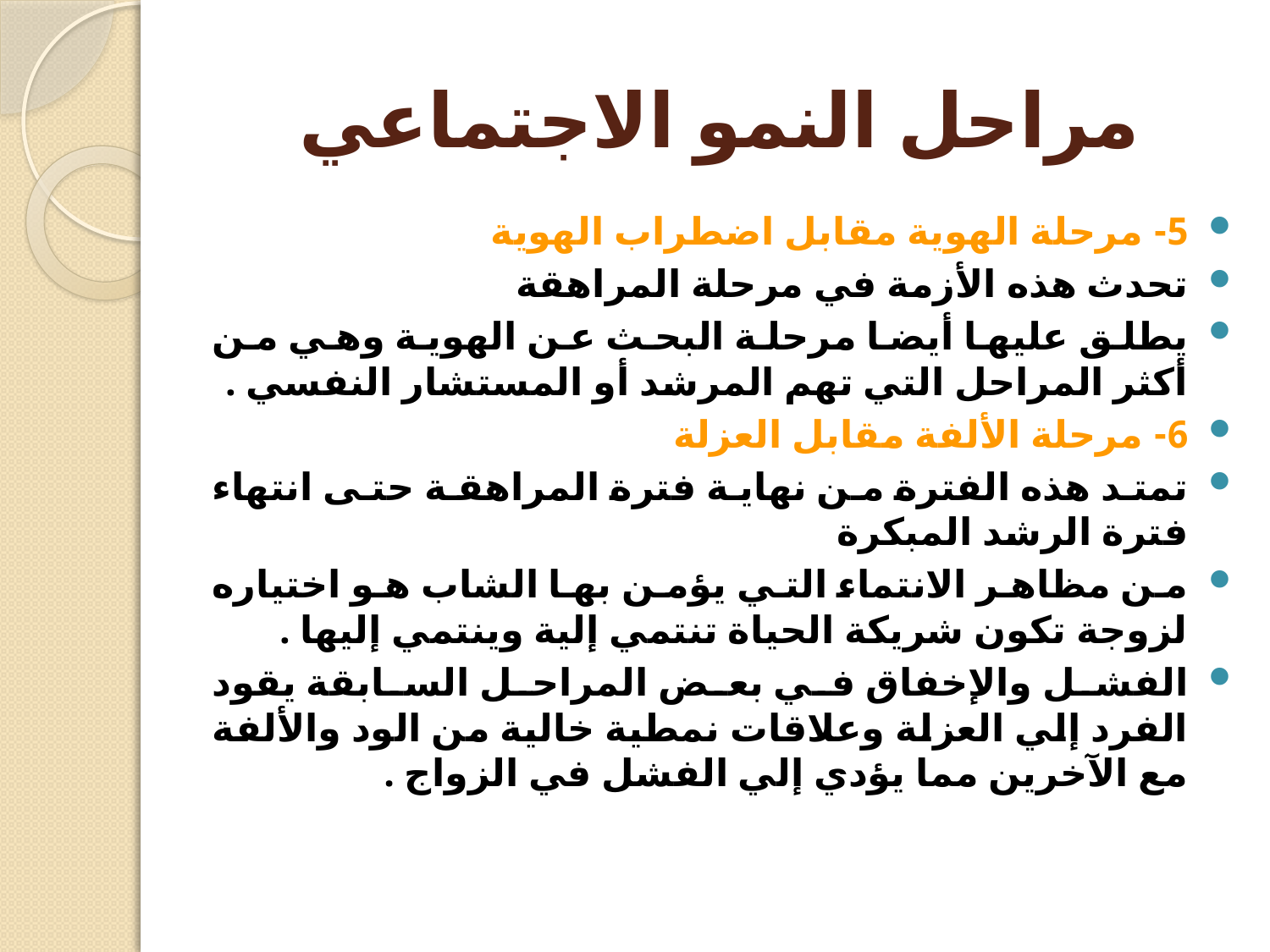

# مراحل النمو الاجتماعي
5- مرحلة الهوية مقابل اضطراب الهوية
تحدث هذه الأزمة في مرحلة المراهقة
يطلق عليها أيضا مرحلة البحث عن الهوية وهي من أكثر المراحل التي تهم المرشد أو المستشار النفسي .
6- مرحلة الألفة مقابل العزلة
تمتد هذه الفترة من نهاية فترة المراهقة حتى انتهاء فترة الرشد المبكرة
من مظاهر الانتماء التي يؤمن بها الشاب هو اختياره لزوجة تكون شريكة الحياة تنتمي إلية وينتمي إليها .
الفشل والإخفاق في بعض المراحل السابقة يقود الفرد إلي العزلة وعلاقات نمطية خالية من الود والألفة مع الآخرين مما يؤدي إلي الفشل في الزواج .